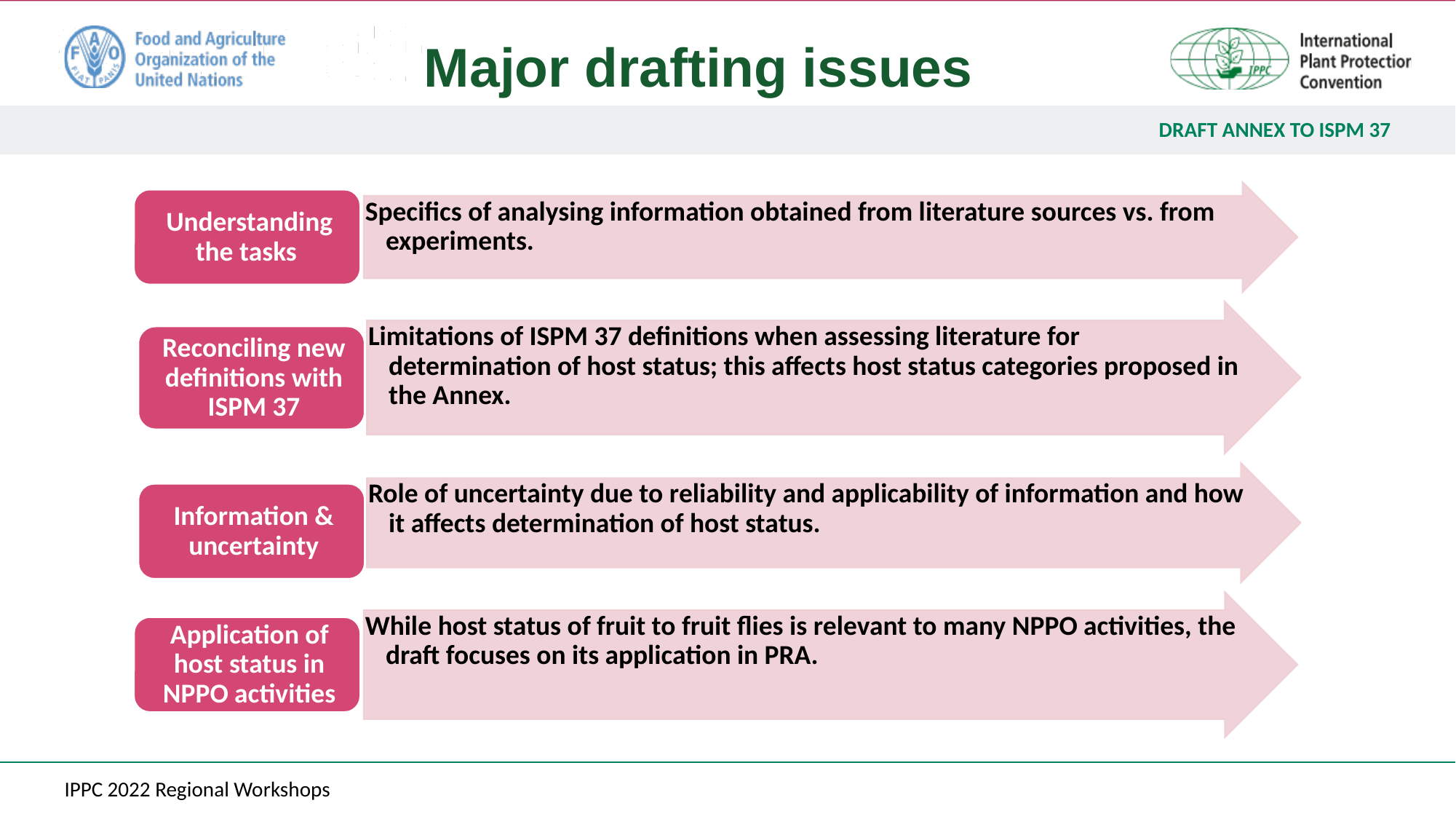

Major drafting issues
Specifics of analysing information obtained from literature sources vs. from experiments.
Understanding the tasks
Limitations of ISPM 37 definitions when assessing literature for determination of host status; this affects host status categories proposed in the Annex.
Reconciling new definitions with ISPM 37
Role of uncertainty due to reliability and applicability of information and how it affects determination of host status.
Information & uncertainty
While host status of fruit to fruit flies is relevant to many NPPO activities, the draft focuses on its application in PRA.
Application of host status in NPPO activities